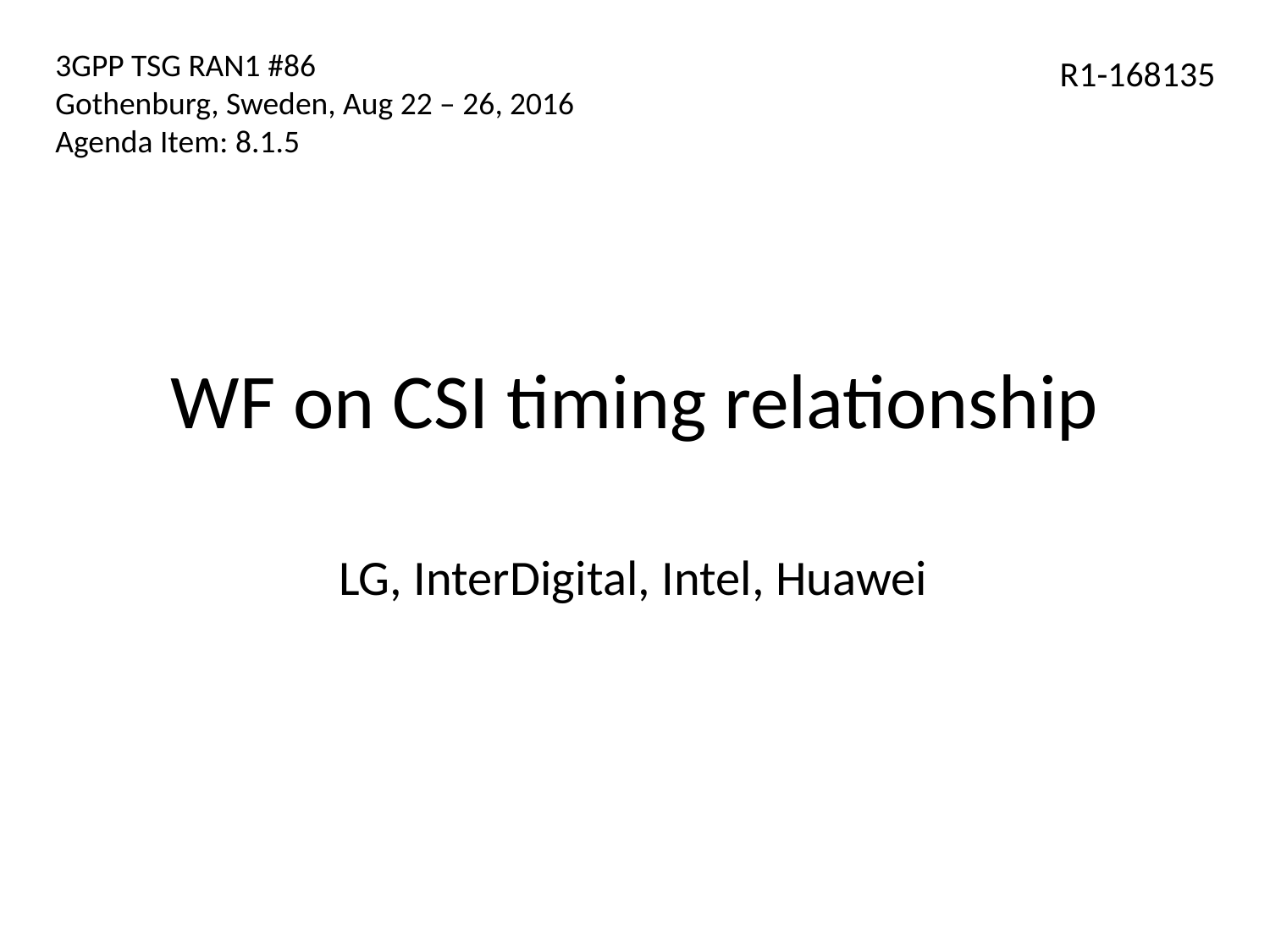

3GPP TSG RAN1 #86
Gothenburg, Sweden, Aug 22 – 26, 2016
Agenda Item: 8.1.5
R1-168135
# WF on CSI timing relationship
LG, InterDigital, Intel, Huawei